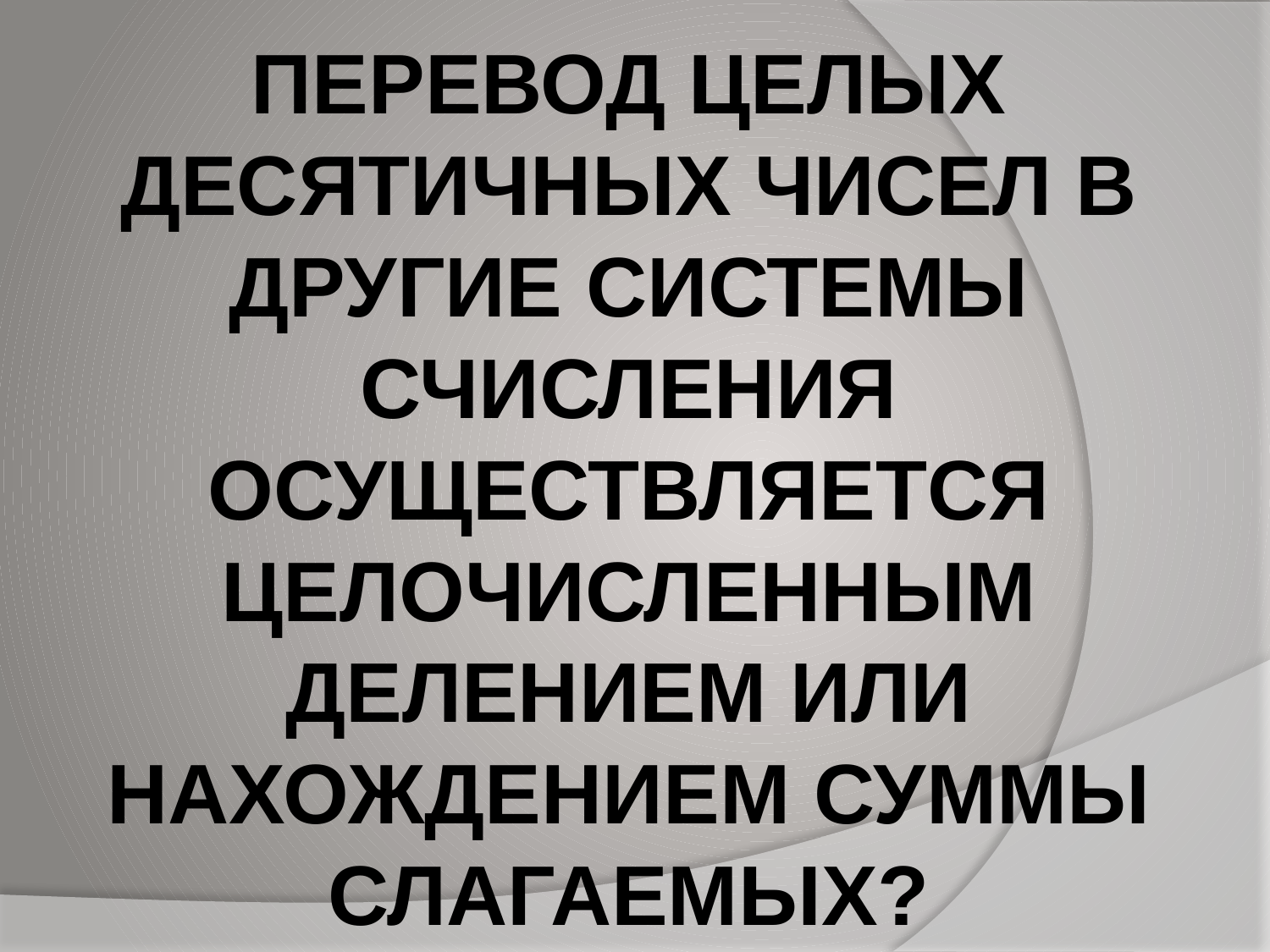

# ПЕРЕВОД ЦЕЛЫХ ДЕСЯТИЧНЫХ ЧИСЕЛ В ДРУГИЕ СИСТЕМЫ СЧИСЛЕНИЯ ОСУЩЕСТВЛЯЕТСЯ ЦЕЛОЧИСЛЕННЫМ ДЕЛЕНИЕМ ИЛИ НАХОЖДЕНИЕМ СУММЫ СЛАГАЕМЫХ?